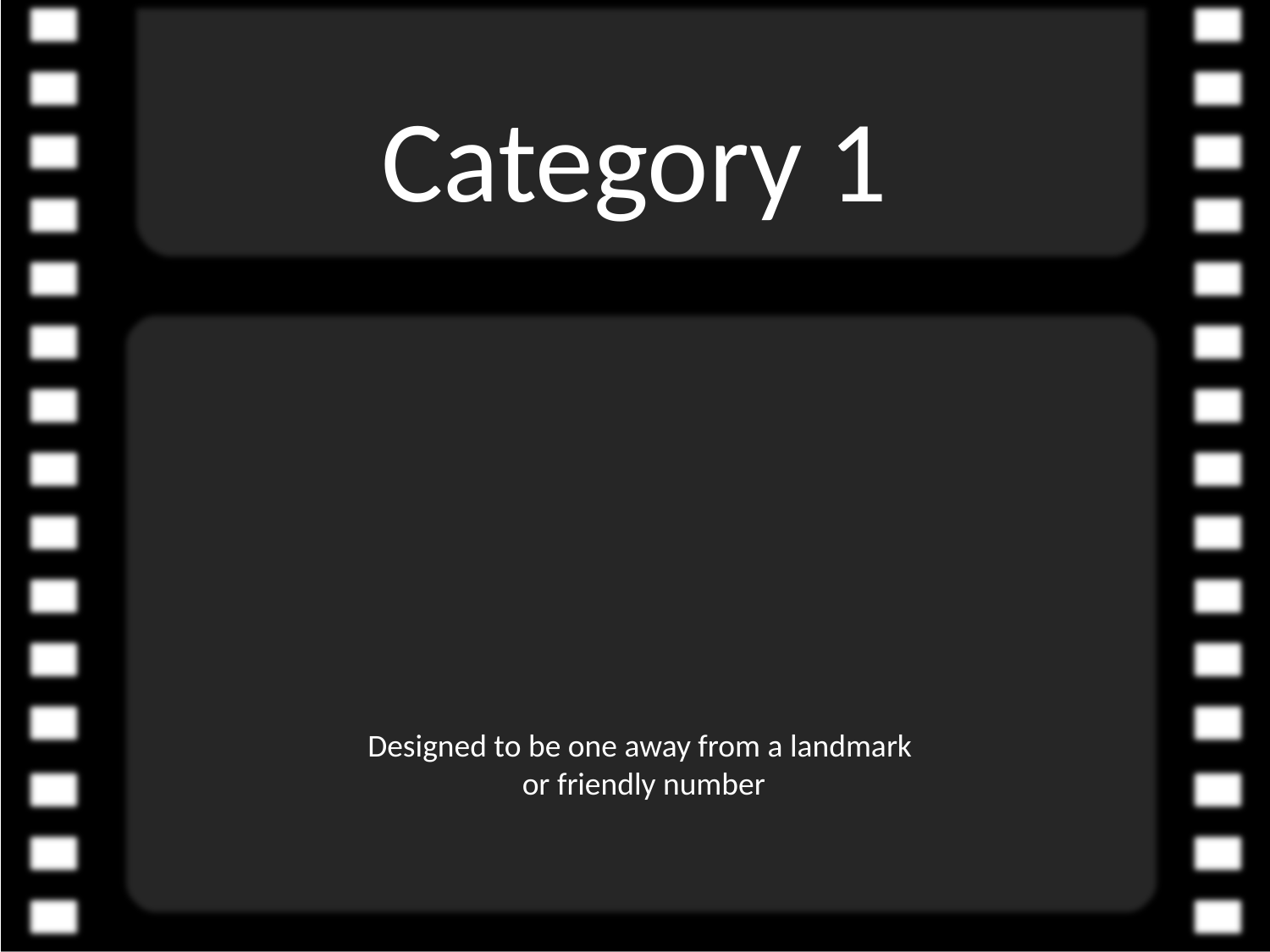

# Category 1
Designed to be one away from a landmark
 or friendly number